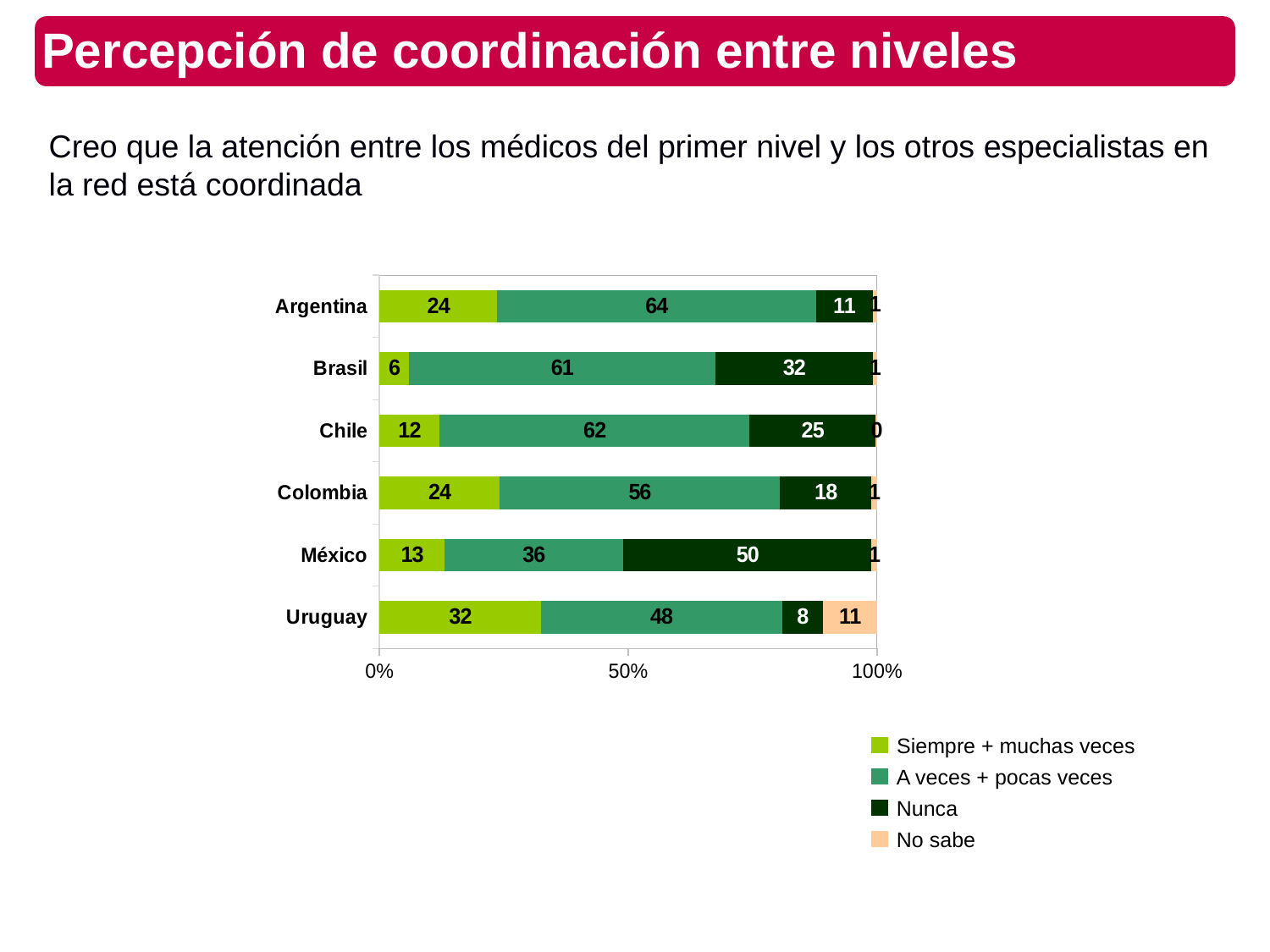

# Percepción de coordinación entre niveles
Creo que la atención entre los médicos del primer nivel y los otros especialistas en la red está coordinada

### Chart

| Category | Siempre + muchas veces | A veces + pocas veces | Nunca | No sabe |
|---|---|---|---|---|
| Uruguay | 32.48 | 48.43 | 8.26 | 10.83 |
| México | 13.15 | 35.89 | 49.86 | 1.1 |
| Colombia | 24.24 | 56.2 | 18.46 | 1.1 |
| Chile | 12.07 | 62.36 | 25.29 | 0.29 |
| Brasil | 6.04 | 61.42 | 31.76 | 0.79 |
| Argentina | 23.71 | 64.0 | 11.43 | 0.86 |
Siempre + muchas veces

A veces + pocas veces

Nunca

No sabe